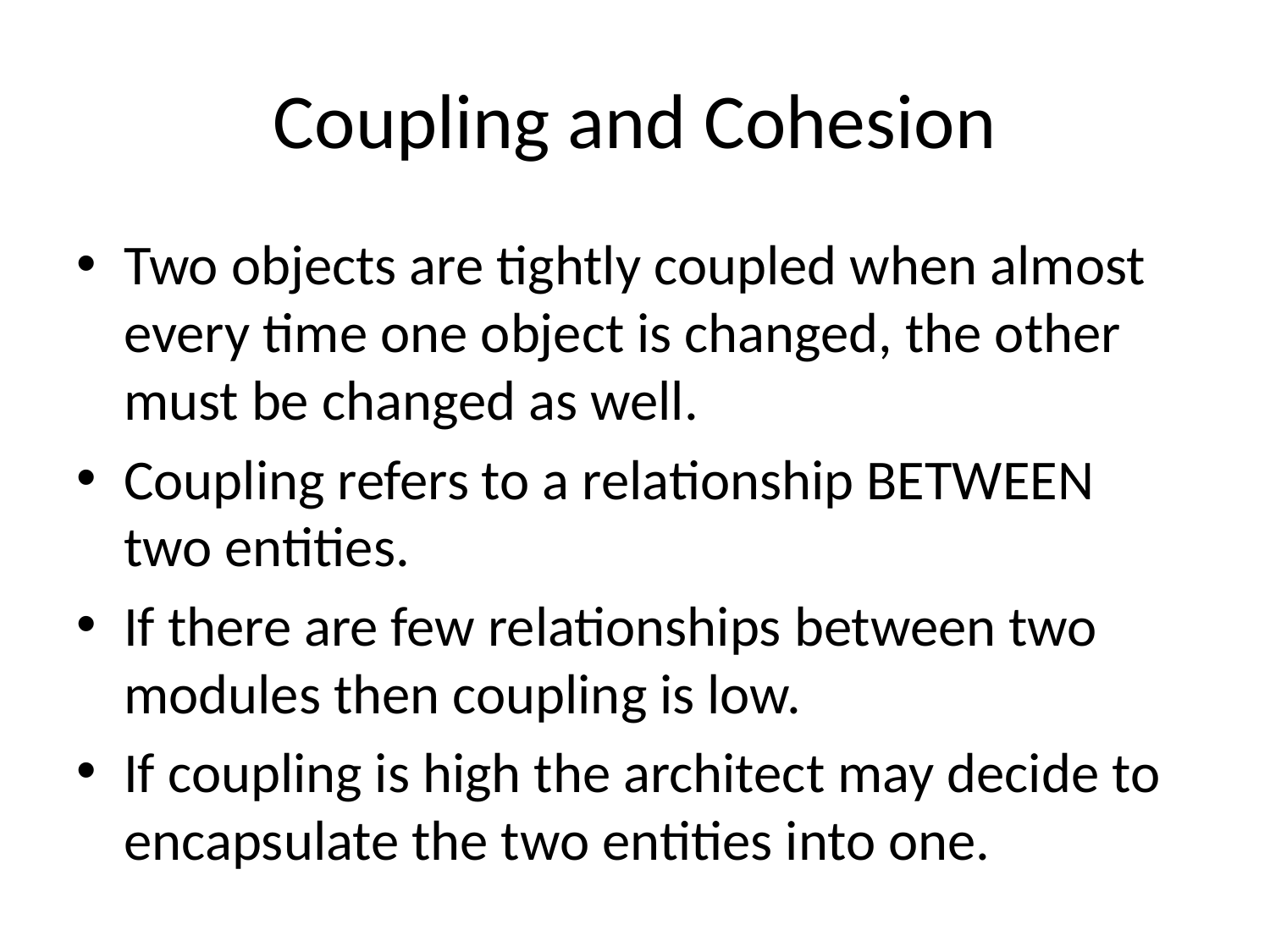

# Coupling and Cohesion
Two objects are tightly coupled when almost every time one object is changed, the other must be changed as well.
Coupling refers to a relationship BETWEEN two entities.
If there are few relationships between two modules then coupling is low.
If coupling is high the architect may decide to encapsulate the two entities into one.